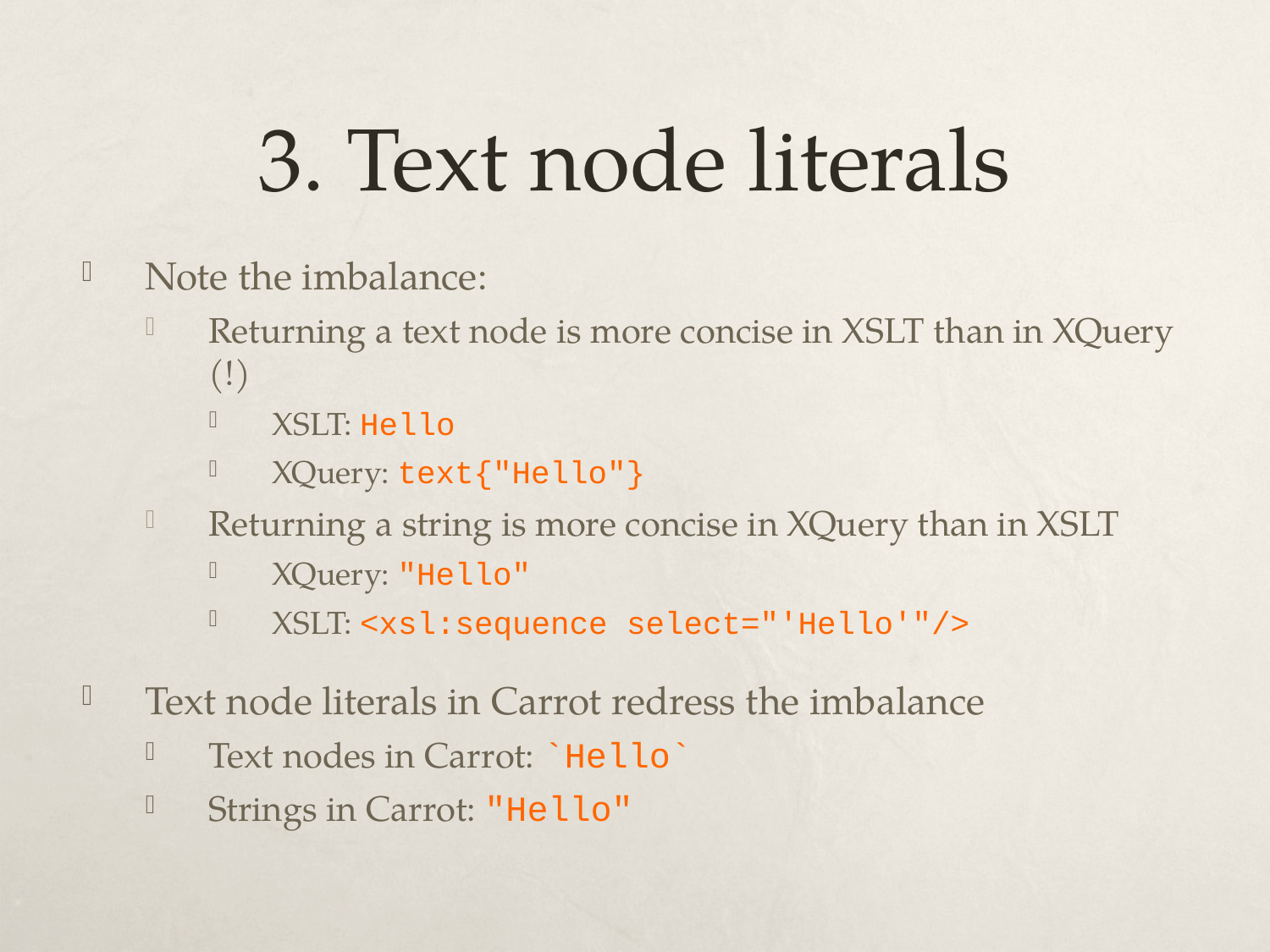

# 3. Text node literals
Note the imbalance:
Returning a text node is more concise in XSLT than in XQuery (!)
XSLT: Hello
XQuery: text{"Hello"}
Returning a string is more concise in XQuery than in XSLT
XQuery: "Hello"
XSLT: <xsl:sequence select="'Hello'"/>
Text node literals in Carrot redress the imbalance
Text nodes in Carrot: `Hello`
Strings in Carrot: "Hello"